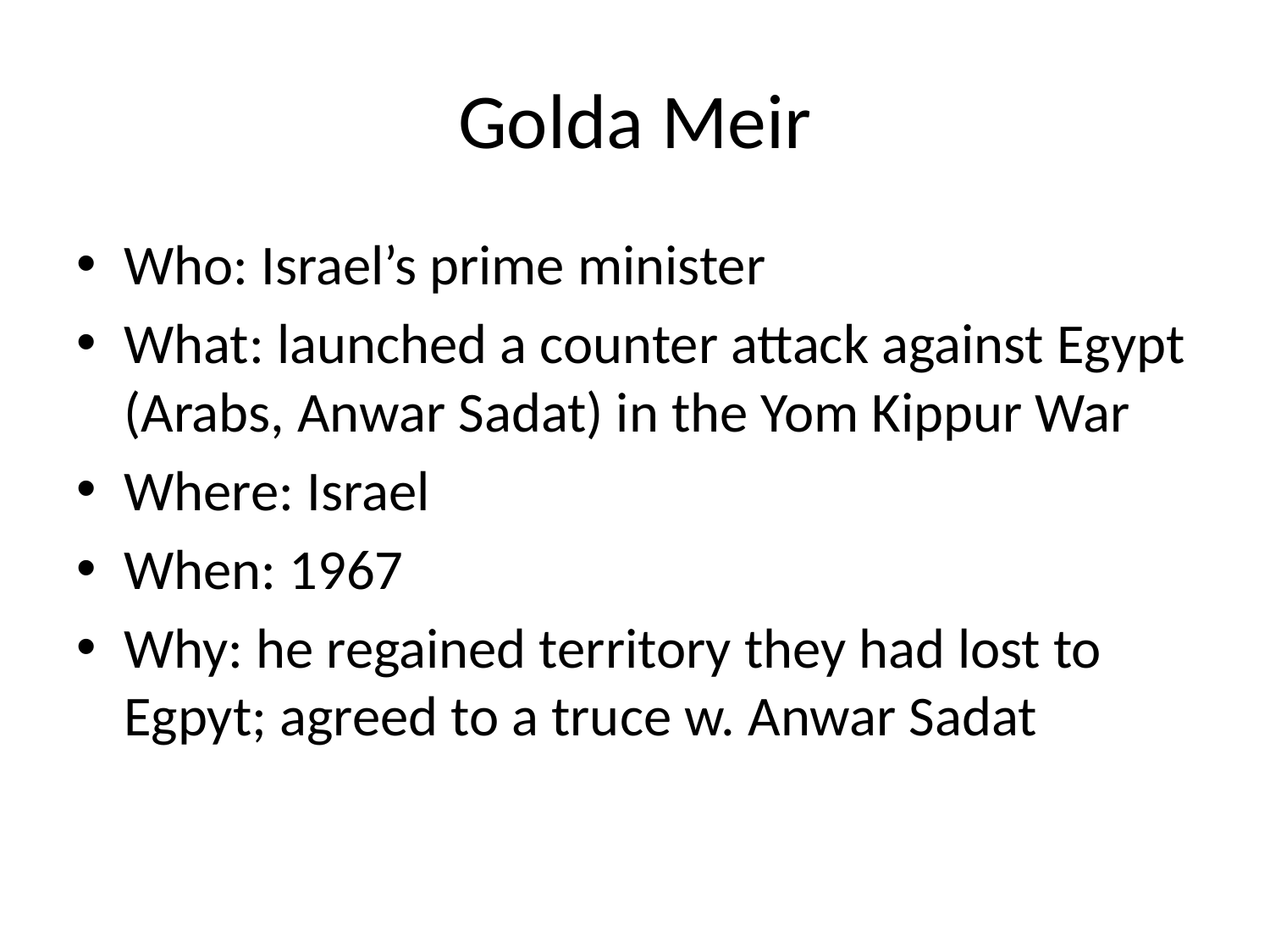

# Golda Meir
Who: Israel’s prime minister
What: launched a counter attack against Egypt (Arabs, Anwar Sadat) in the Yom Kippur War
Where: Israel
When: 1967
Why: he regained territory they had lost to Egpyt; agreed to a truce w. Anwar Sadat